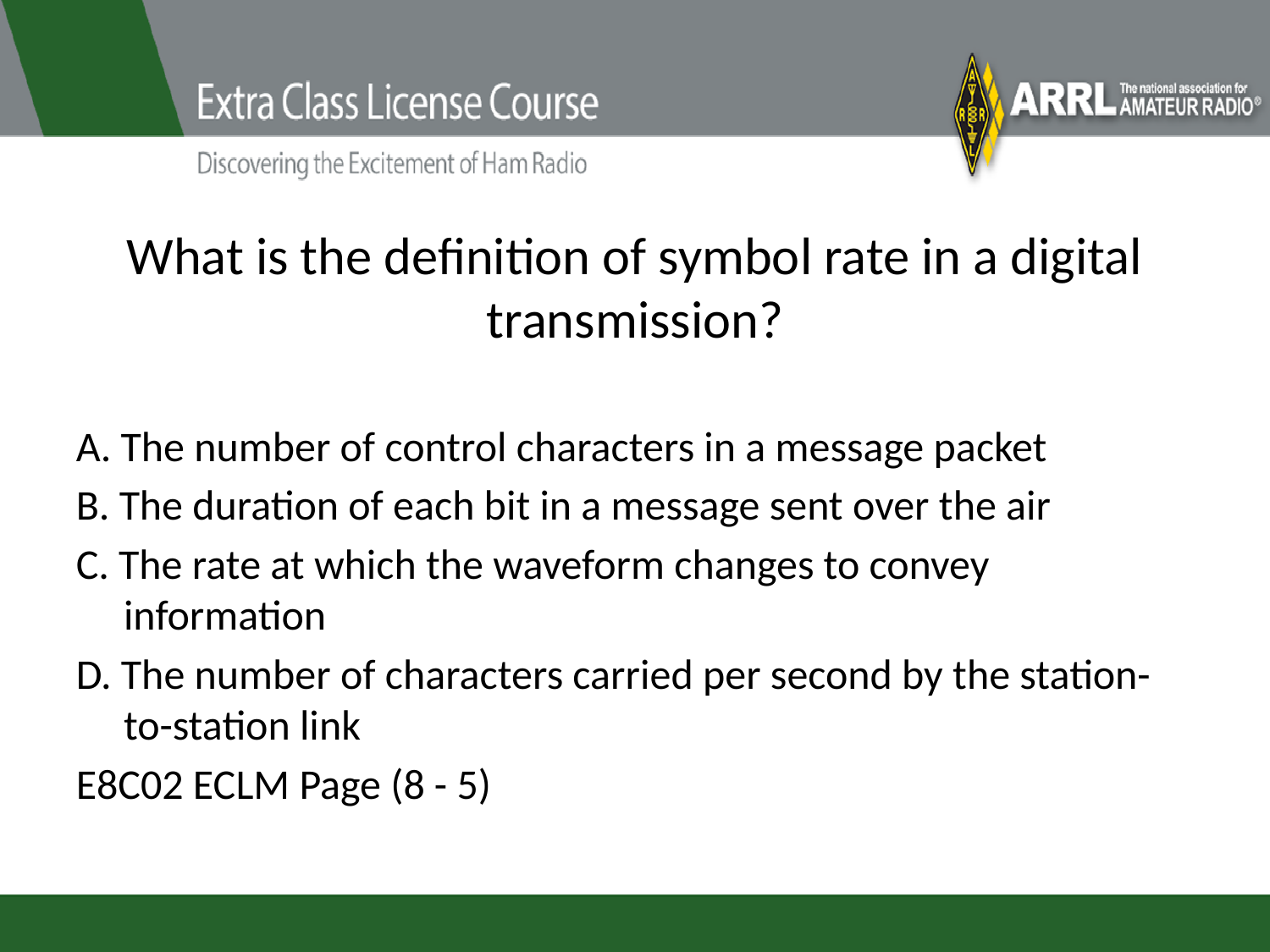

# What is the definition of symbol rate in a digital transmission?
A. The number of control characters in a message packet
B. The duration of each bit in a message sent over the air
C. The rate at which the waveform changes to convey information
D. The number of characters carried per second by the station-to-station link
E8C02 ECLM Page (8 - 5)